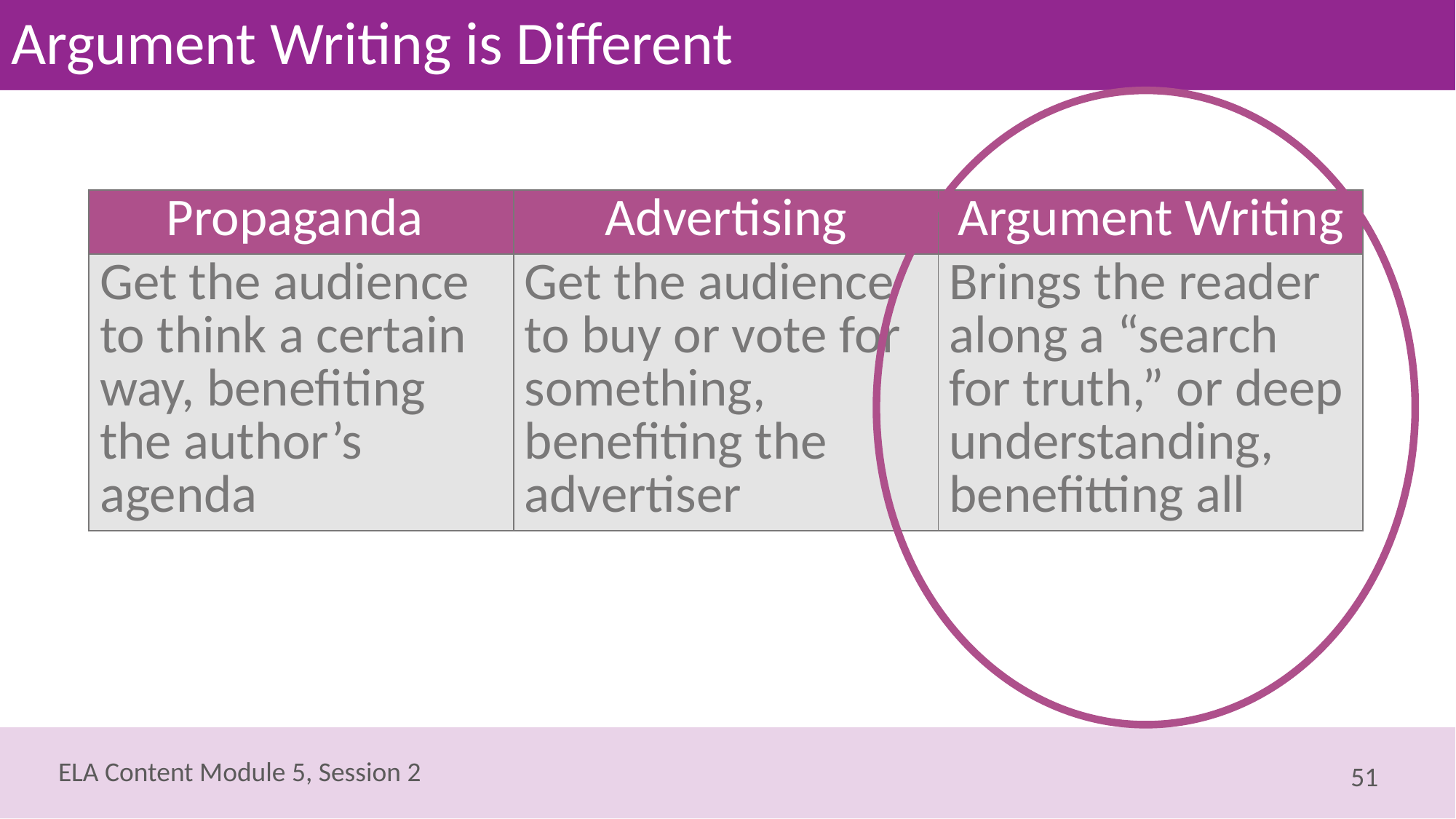

# Argument Writing is Different

| Propaganda | Advertising | Argument Writing |
| --- | --- | --- |
| Get the audience to think a certain way, benefiting the author’s agenda | Get the audience to buy or vote for something, benefiting the advertiser | Brings the reader along a “search for truth,” or deep understanding, benefitting all |
51